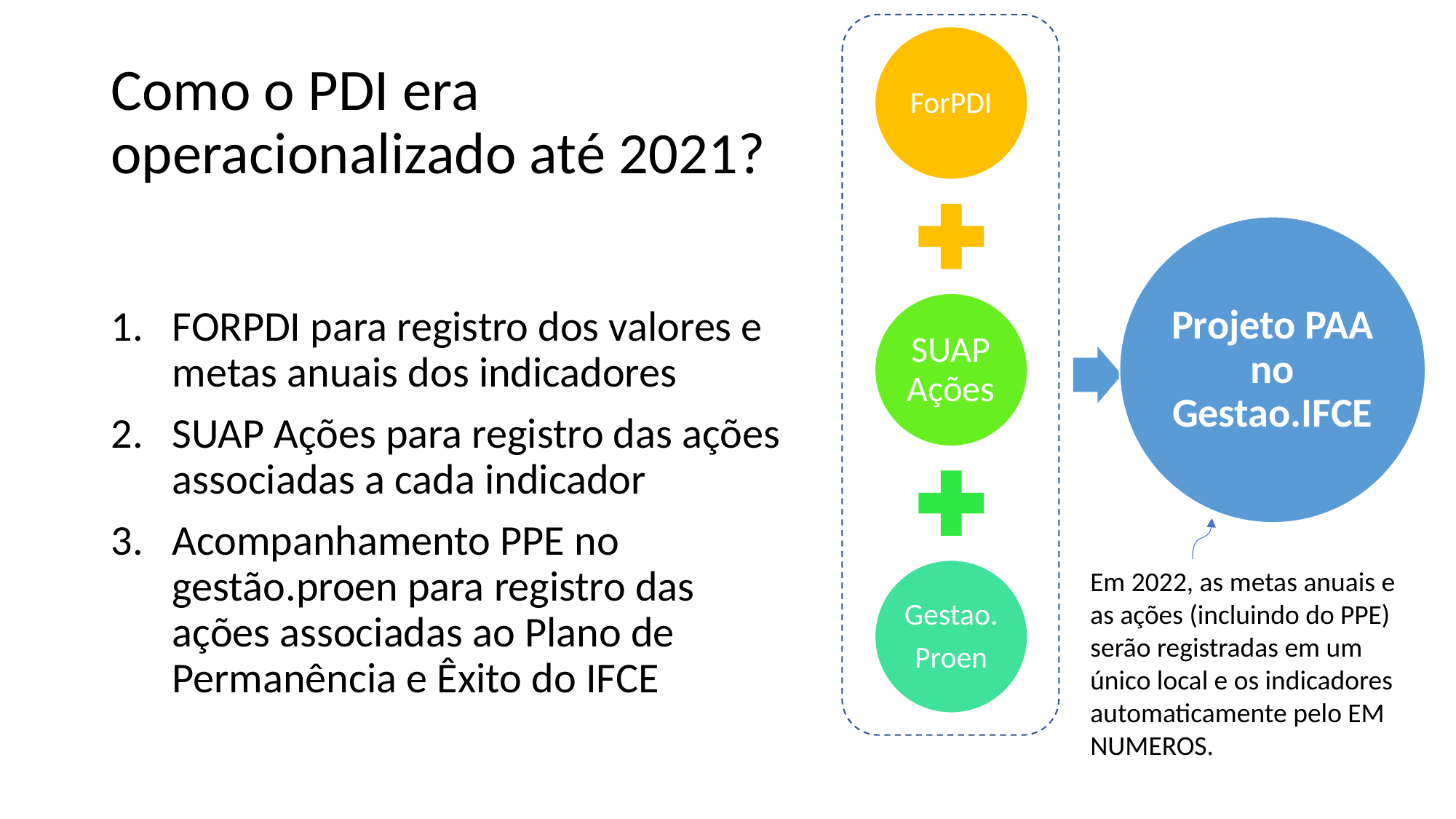

ForPDI

SUAP Ações

Gestao.
Proen

Projeto PAA no Gestao.IFCE
# Como o PDI era operacionalizado até 2021?
FORPDI para registro dos valores e metas anuais dos indicadores
SUAP Ações para registro das ações associadas a cada indicador
Acompanhamento PPE no gestão.proen para registro das ações associadas ao Plano de Permanência e Êxito do IFCE
Em 2022, as metas anuais e as ações (incluindo do PPE) serão registradas em um único local e os indicadores automaticamente pelo EM NUMEROS.